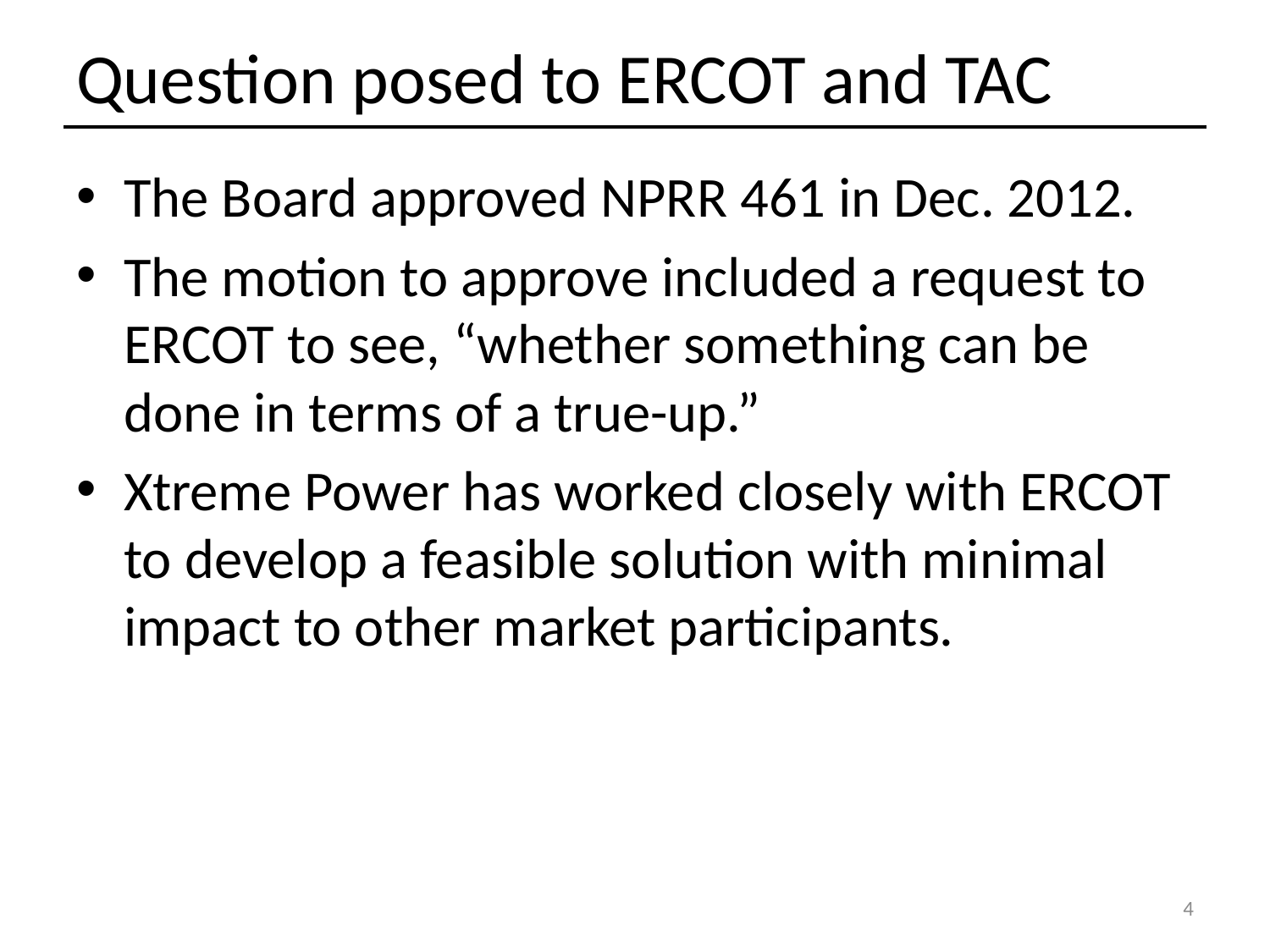

# Question posed to ERCOT and TAC
The Board approved NPRR 461 in Dec. 2012.
The motion to approve included a request to ERCOT to see, “whether something can be done in terms of a true-up.”
Xtreme Power has worked closely with ERCOT to develop a feasible solution with minimal impact to other market participants.
4